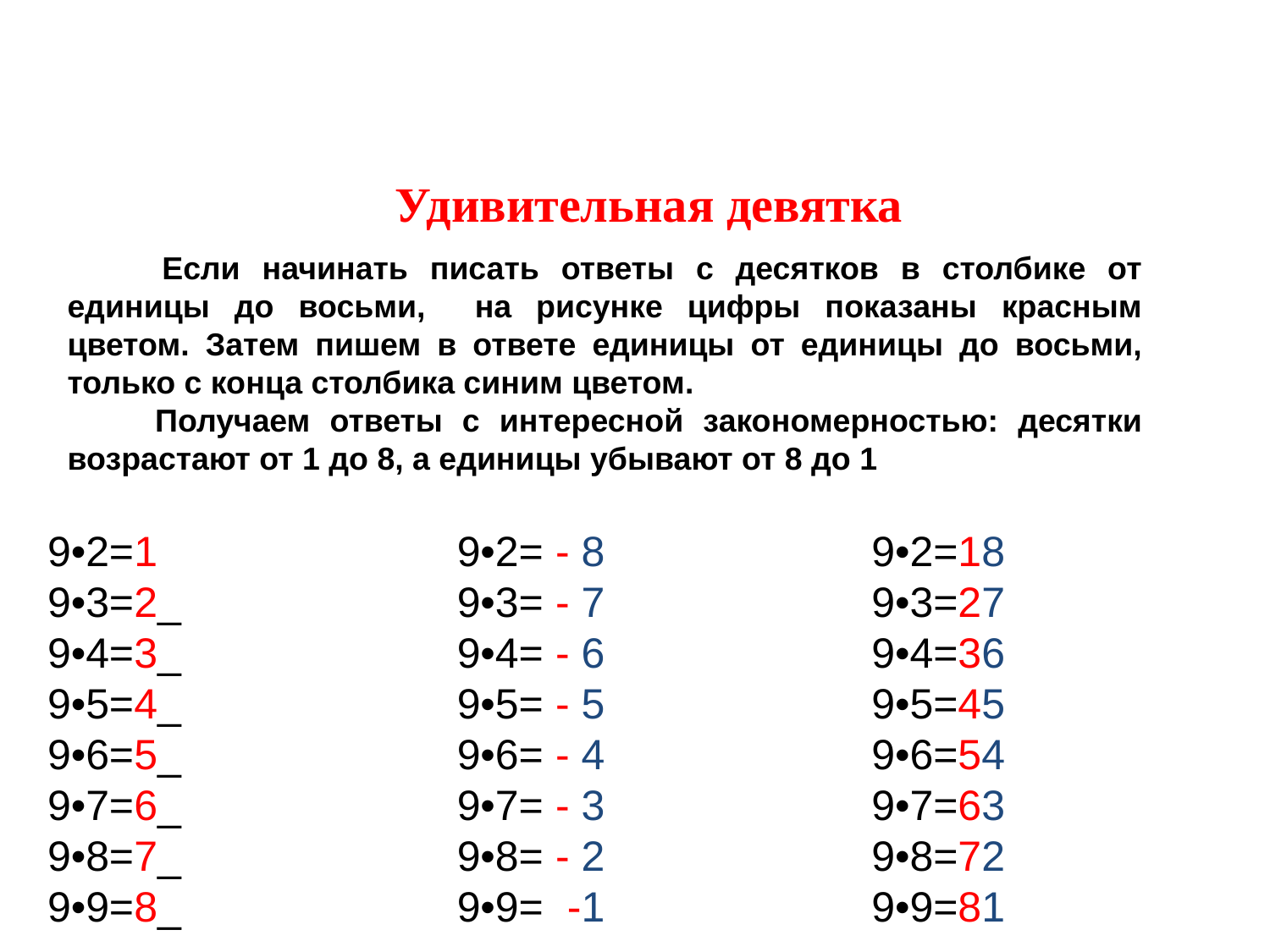

Удивительная девятка
 Если начинать писать ответы с десятков в столбике от единицы до восьми,  на рисунке цифры показаны красным цветом. Затем пишем в ответе единицы от единицы до восьми, только с конца столбика синим цветом.
Получаем ответы с интересной закономерностью: десятки возрастают от 1 до 8, а единицы убывают от 8 до 1

9•2=1
9•3=2_
9•4=3_
9•5=4_
9•6=5_
9•7=6_
9•8=7_
9•9=8_

	9•2= - 8
	9•3= - 7
	9•4= - 6
	9•5= - 5
	9•6= - 4
	9•7= - 3
	9•8= - 2
	9•9=  -1

		9•2=18
		9•3=27
		9•4=36
		9•5=45
		9•6=54
		9•7=63
		9•8=72
		9•9=81